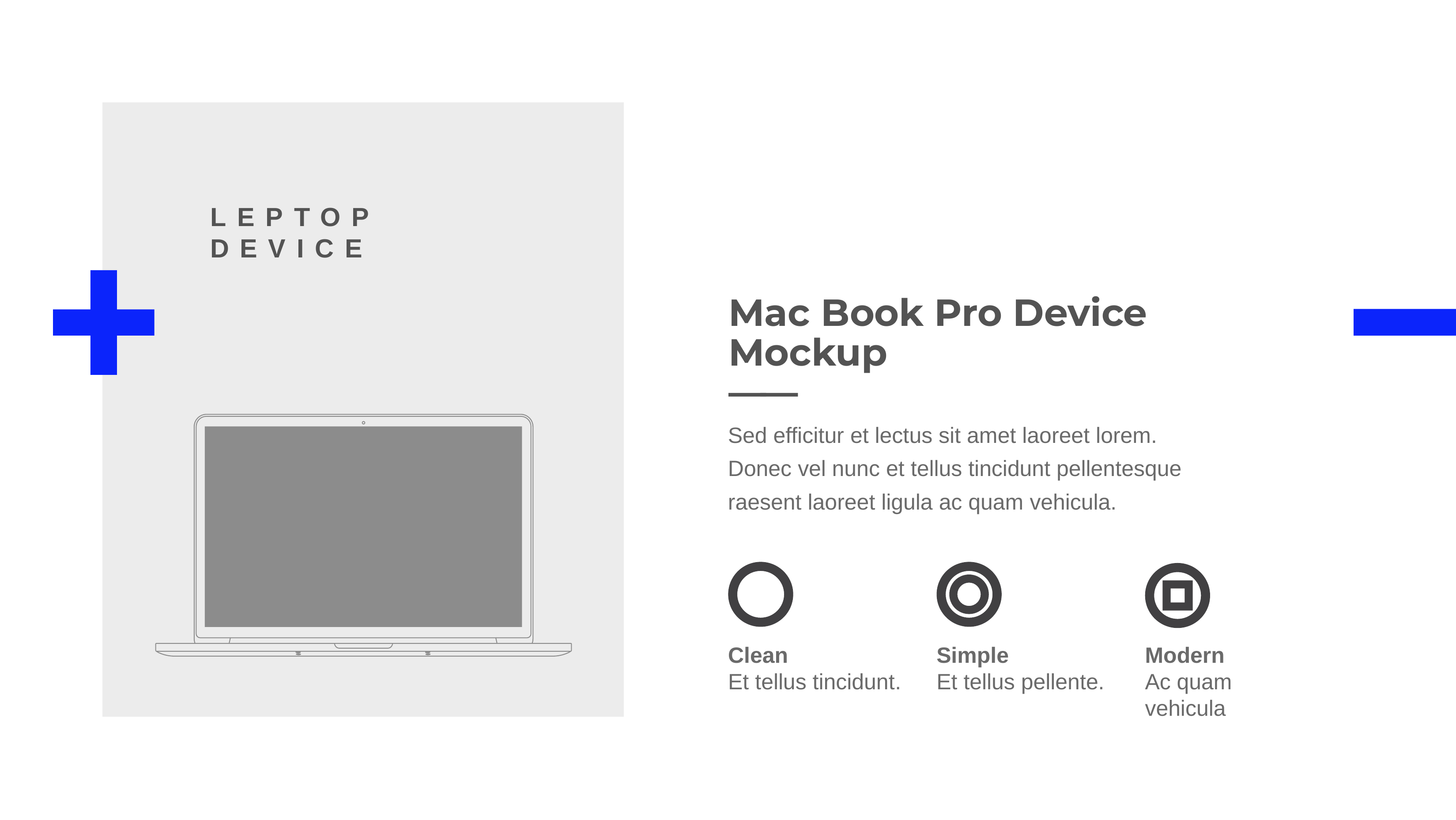

LEPTOP DEVICE

Mac Book Pro Device
Mockup
——

Sed efficitur et lectus sit amet laoreet lorem.
Donec vel nunc et tellus tincidunt pellentesque raesent laoreet ligula ac quam vehicula.

Clean
Et tellus tincidunt.

Simple
Et tellus pellente.

Modern
Ac quam vehicula